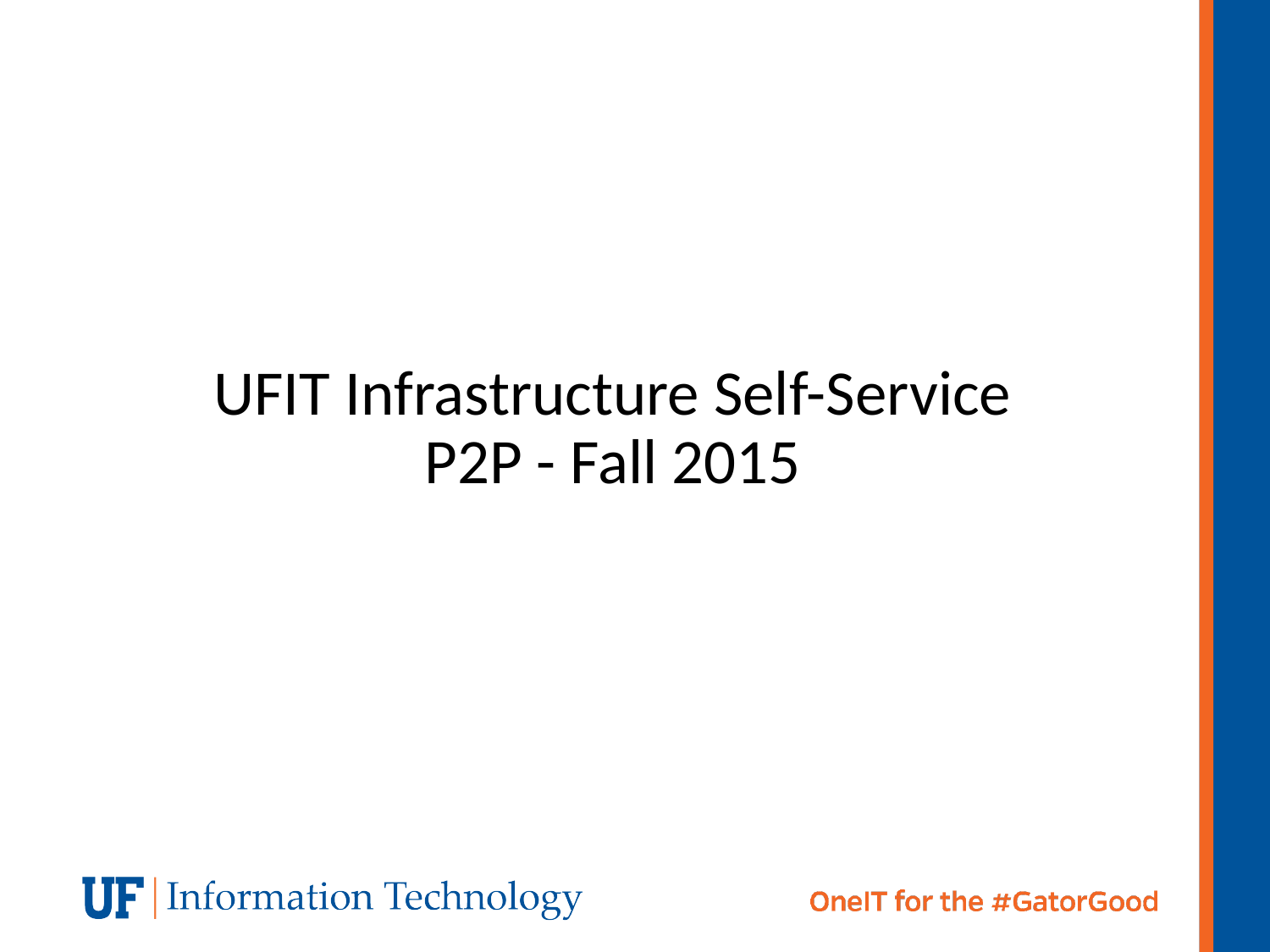

UFIT Infrastructure Self-Service
P2P - Fall 2015